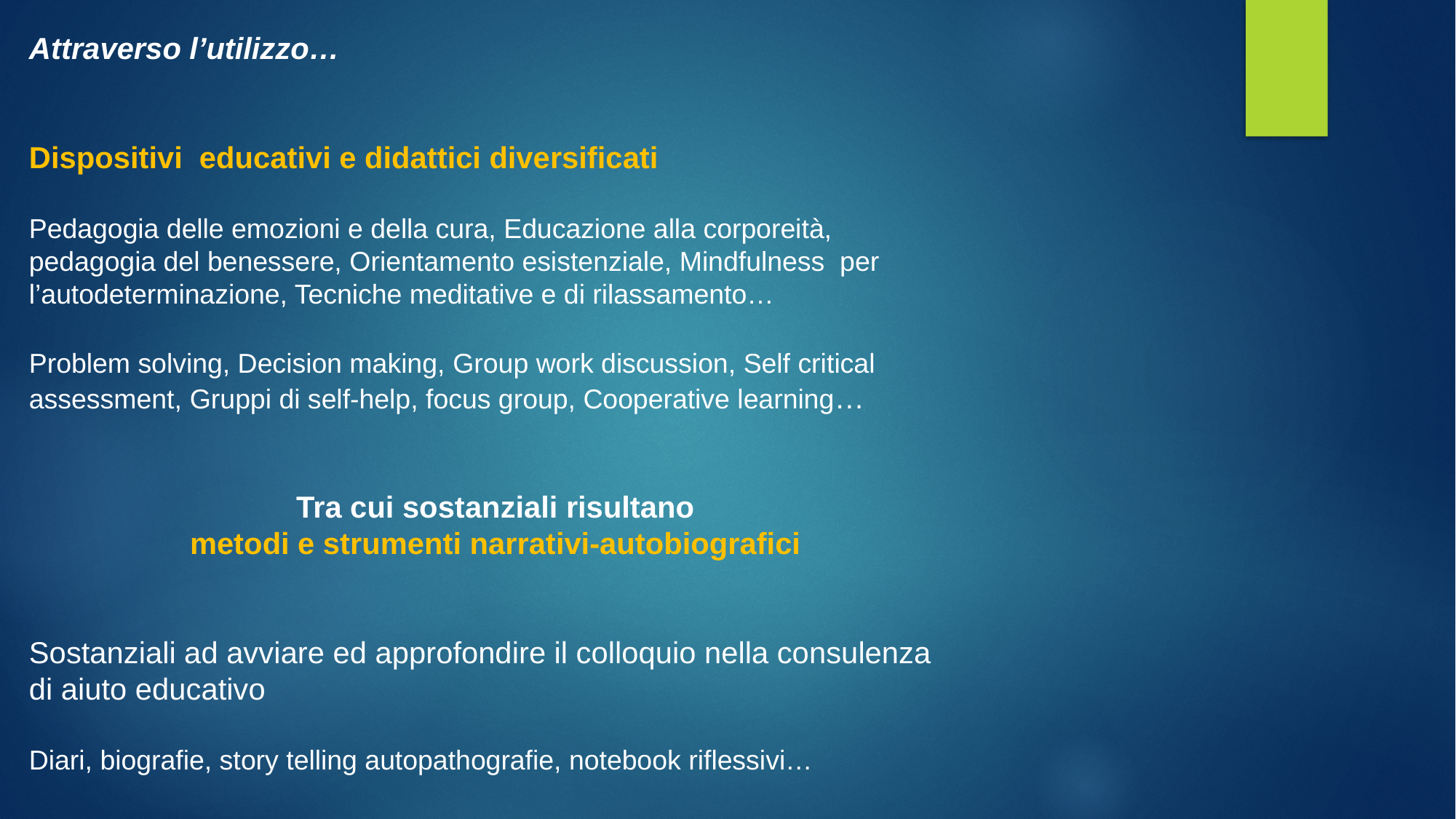

Attraverso l’utilizzo…

Dispositivi  educativi e didattici diversificati

Pedagogia delle emozioni e della cura, Educazione alla corporeità, pedagogia del benessere, Orientamento esistenziale, Mindfulness  per l’autodeterminazione, Tecniche meditative e di rilassamento…

Problem solving, Decision making, Group work discussion, Self critical assessment, Gruppi di self-help, focus group, Cooperative learning…

Tra cui sostanziali risultano
metodi e strumenti narrativi-autobiografici

Sostanziali ad avviare ed approfondire il colloquio nella consulenza di aiuto educativo

Diari, biografie, story telling autopathografie, notebook riflessivi…